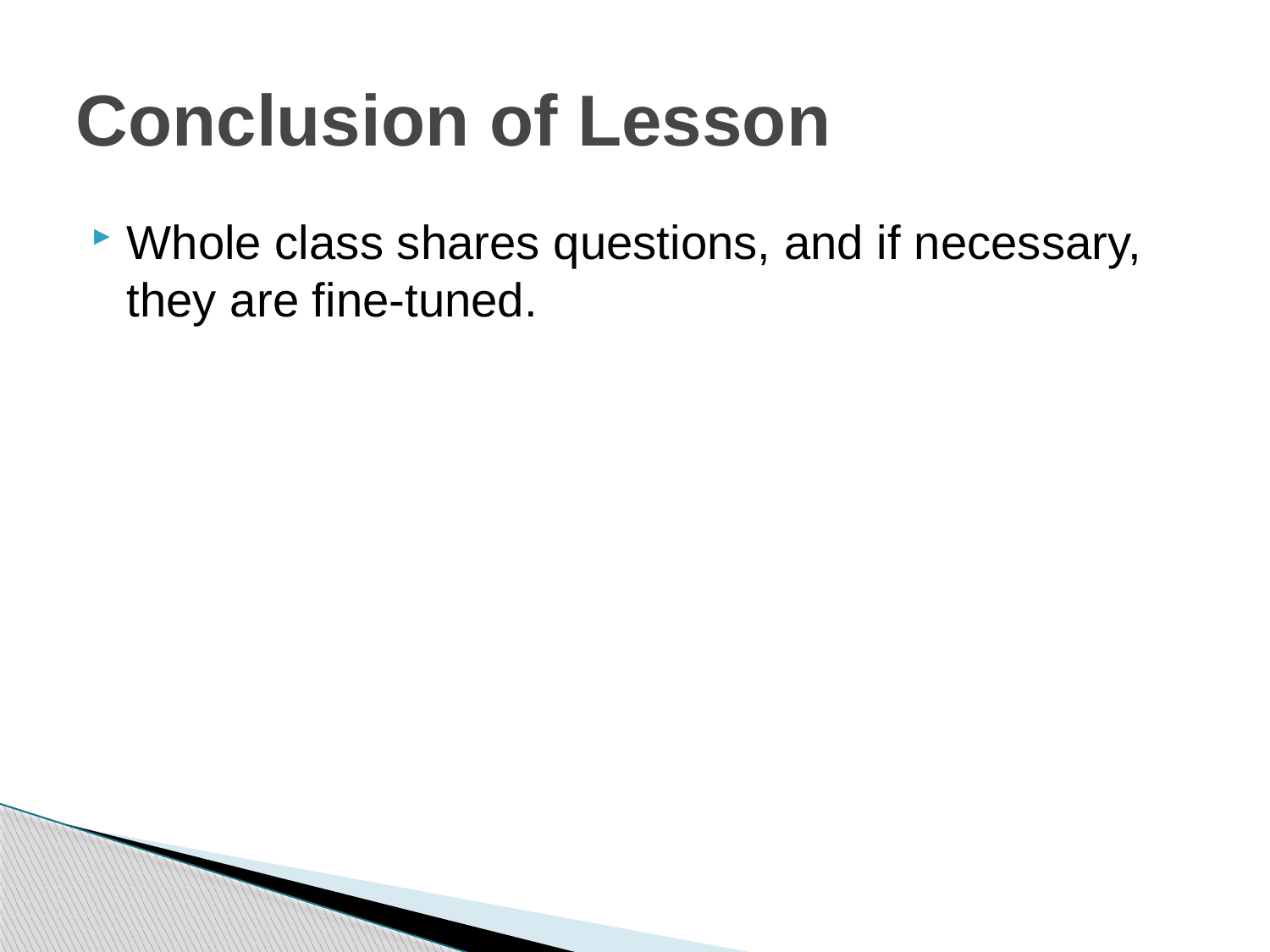

# Conclusion of Lesson
Whole class shares questions, and if necessary, they are fine-tuned.